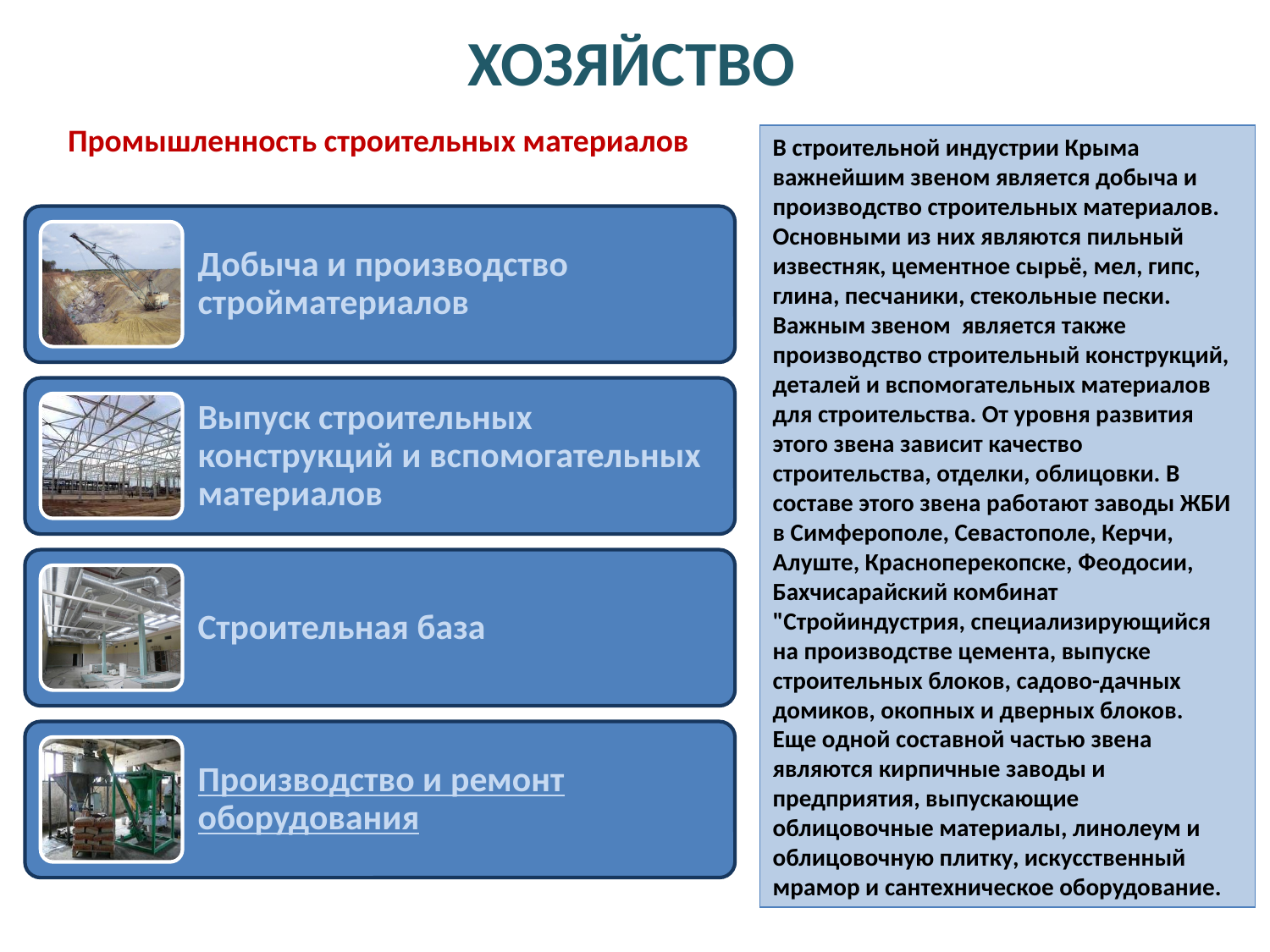

хозяйство
В строительной индустрии Крыма важнейшим звеном является добыча и производство строительных материалов. Основными из них являются пильный известняк, цементное сырьё, мел, гипс, глина, песчаники, стекольные пески.
Важным звеном  является также производство строительный конструкций, деталей и вспомогательных материалов для строительства. От уровня развития этого звена зависит качество строительства, отделки, облицовки. В составе этого звена работают заводы ЖБИ в Симферополе, Севастополе, Керчи, Алуште, Красноперекопске, Феодосии, Бахчисарайский комбинат "Стройиндустрия, специализирующийся на производстве цемента, выпуске строительных блоков, садово-дачных домиков, окопных и дверных блоков.
Еще одной составной частью звена являются кирпичные заводы и предприятия, выпускающие облицовочные материалы, линолеум и облицовочную плитку, искусственный мрамор и сантехническое оборудование.
Промышленность строительных материалов
Добыча и производство стройматериалов
Выпуск строительных конструкций и вспомогательных материалов
Строительная база
Производство и ремонт оборудования